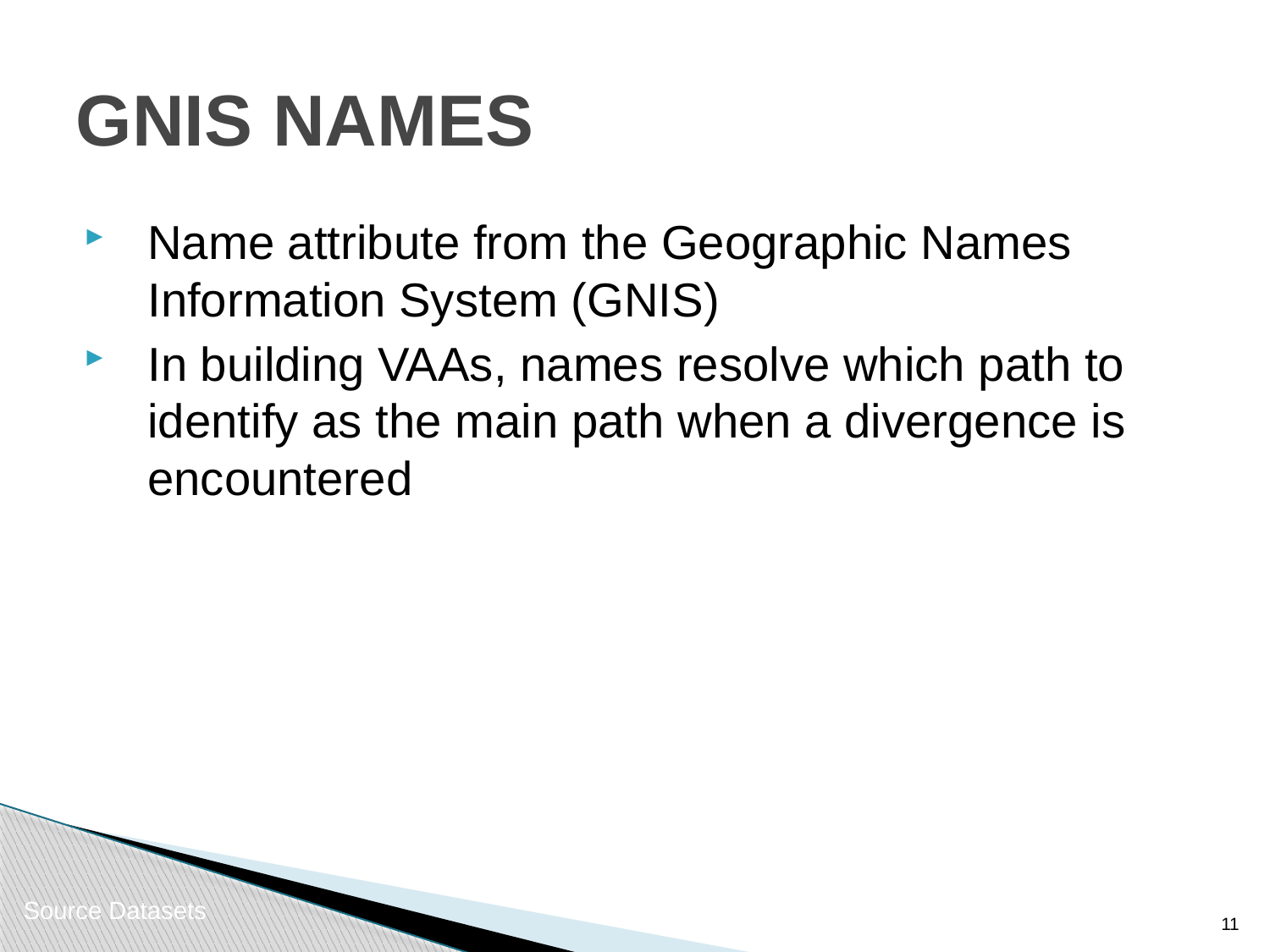

# GNIS NAMES
Name attribute from the Geographic Names Information System (GNIS)
In building VAAs, names resolve which path to identify as the main path when a divergence is encountered

Source Datasets
11